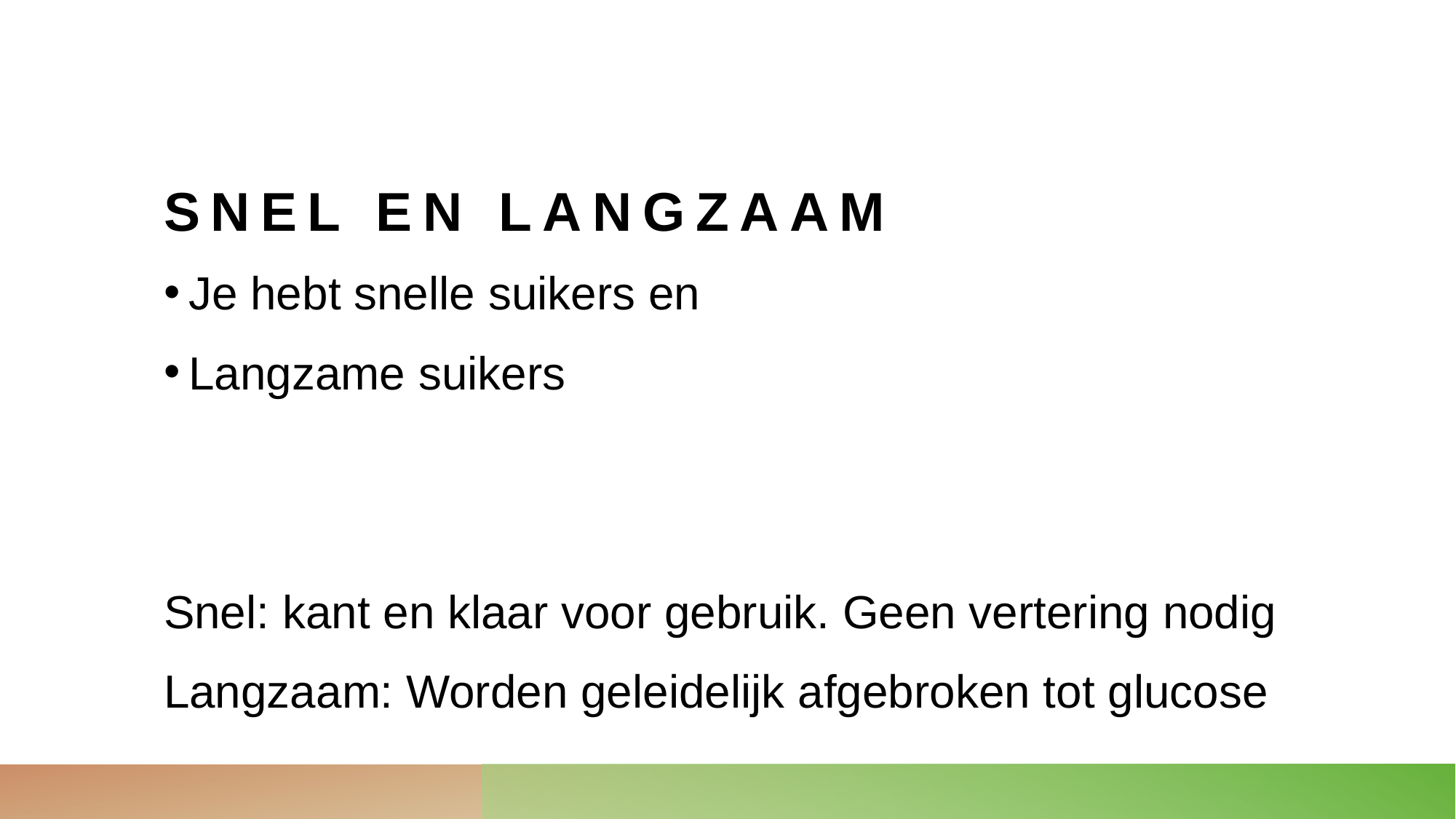

# Snel en langzaam
Je hebt snelle suikers en
Langzame suikers

Snel: kant en klaar voor gebruik. Geen vertering nodig
Langzaam: Worden geleidelijk afgebroken tot glucose